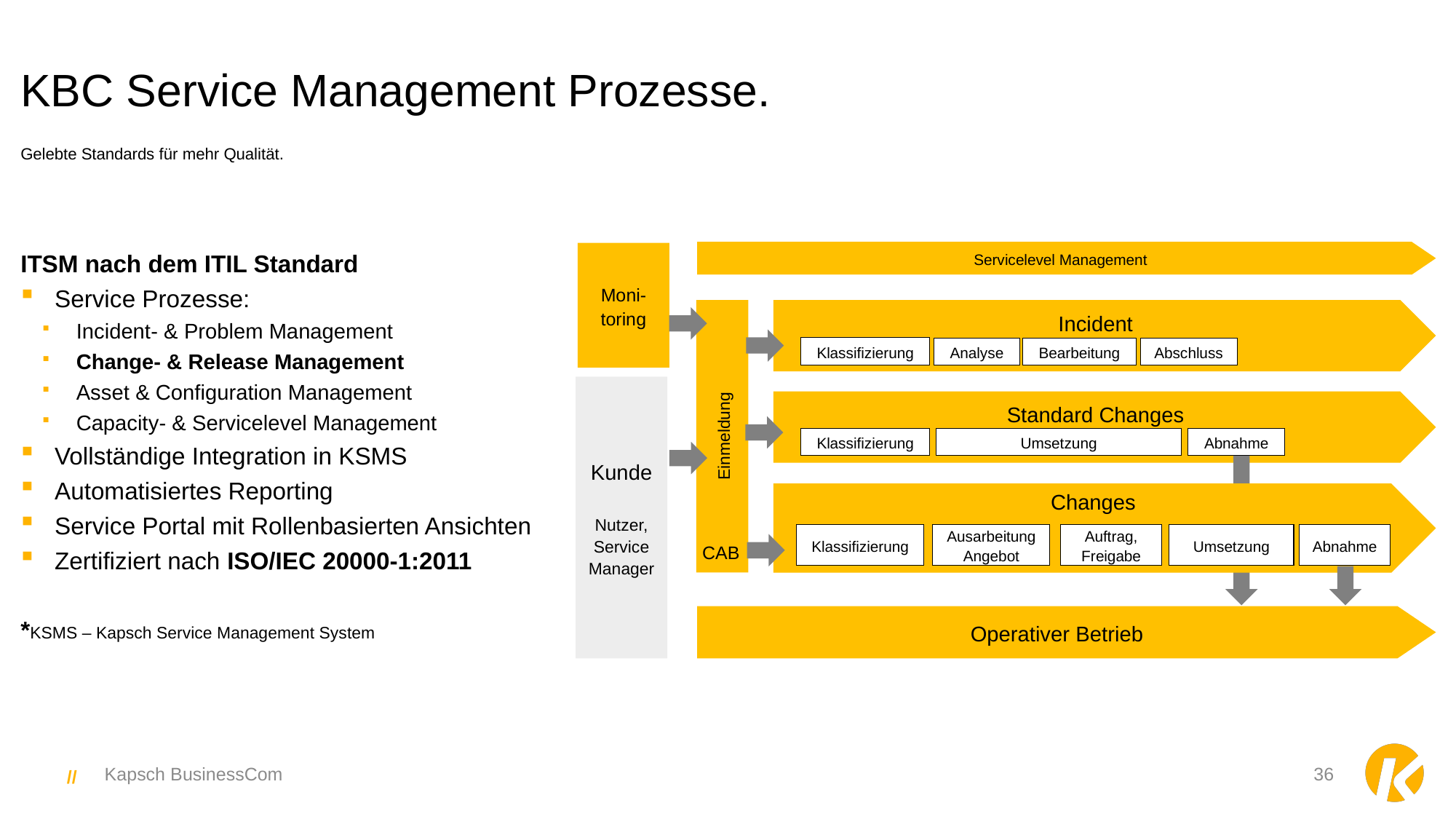

KBC Service Management Prozesse.
Gelebte Standards für mehr Qualität.
Servicelevel Management
Moni-toring
ITSM nach dem ITIL Standard
Service Prozesse:
Incident- & Problem Management
Change- & Release Management
Asset & Configuration Management
Capacity- & Servicelevel Management
Vollständige Integration in KSMS
Automatisiertes Reporting
Service Portal mit Rollenbasierten Ansichten
Zertifiziert nach ISO/IEC 20000-1:2011

*KSMS – Kapsch Service Management System
Incident

Klassifizierung
Analyse
Bearbeitung
Abschluss
Kunde

Nutzer,
Service Manager
Standard Changes

Einmeldung

Klassifizierung
Umsetzung
Abnahme

Changes

Klassifizierung
Ausarbeitung Angebot
Auftrag, Freigabe
Umsetzung
Abnahme

CAB

Operativer Betrieb
36
Kapsch BusinessCom